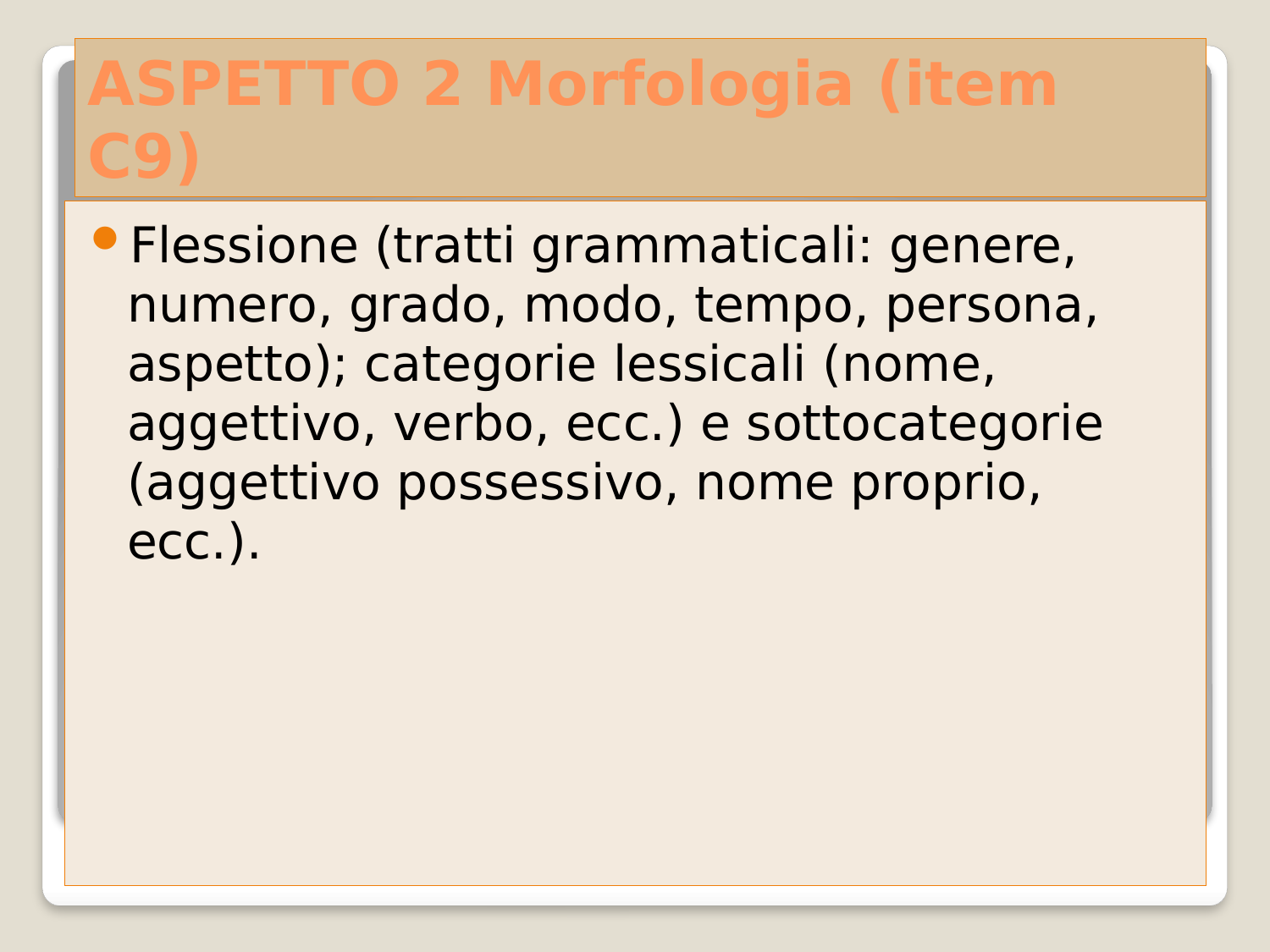

# ASPETTO 2 Morfologia (item  C9)
Flessione (tratti grammaticali: genere, numero, grado, modo, tempo, persona, aspetto); categorie lessicali (nome, aggettivo, verbo, ecc.) e sottocategorie (aggettivo possessivo, nome proprio, ecc.).